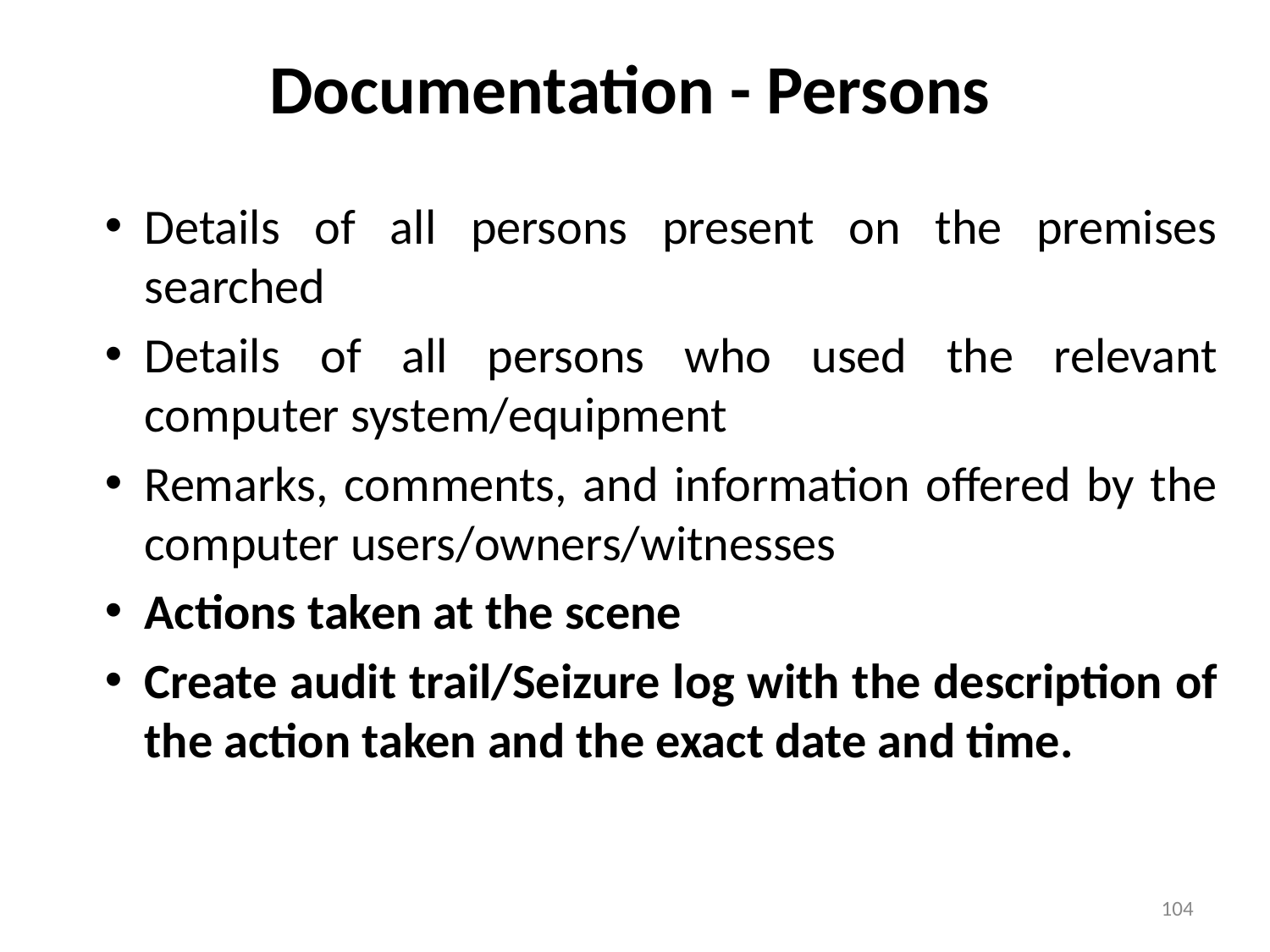

# Documentation - Persons
Details of all persons present on the premises searched
Details of all persons who used the relevant computer system/equipment
Remarks, comments, and information offered by the computer users/owners/witnesses
Actions taken at the scene
Create audit trail/Seizure log with the description of the action taken and the exact date and time.
104